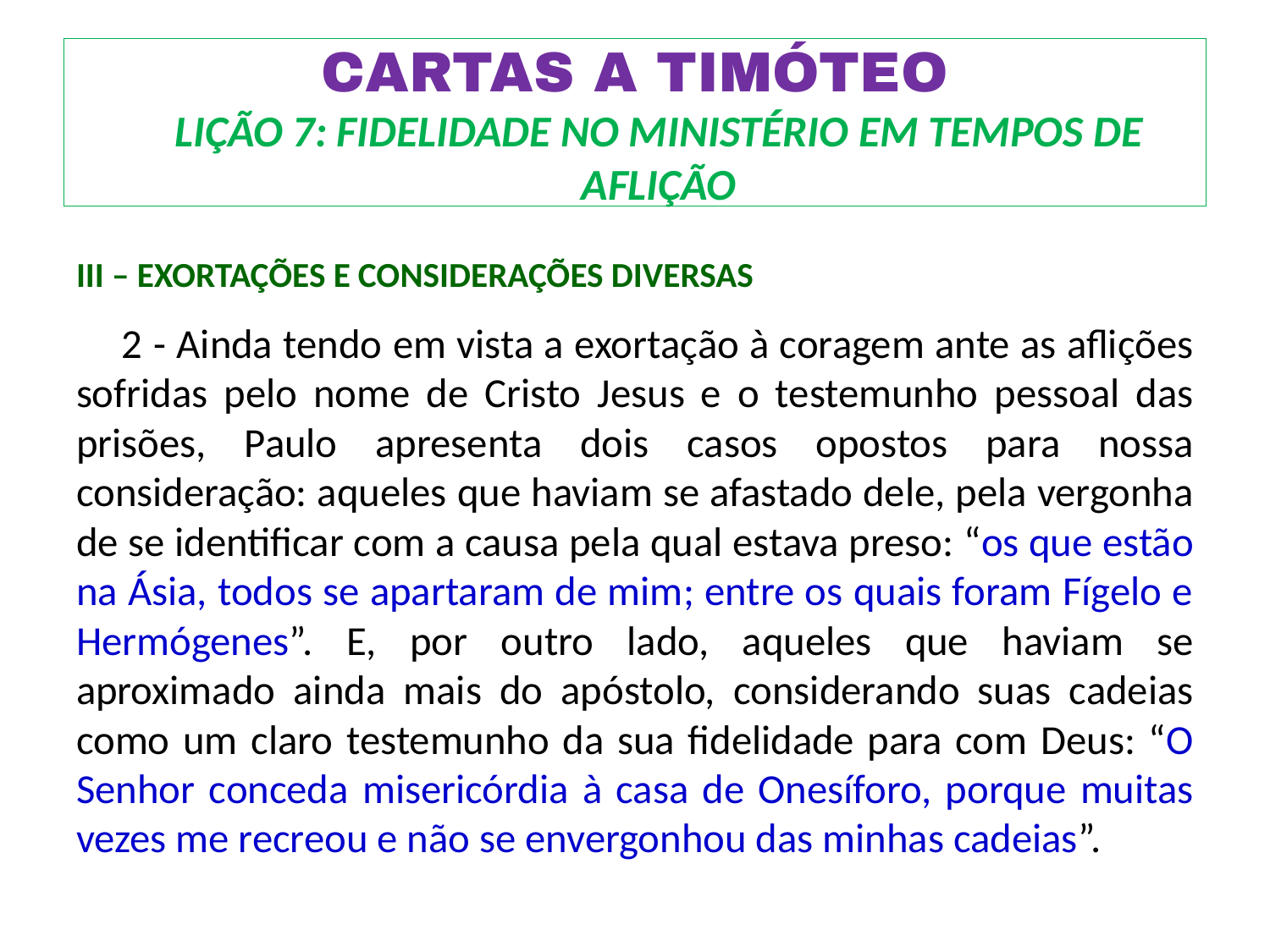

# CARTAS A TIMÓTEO LIÇÃO 7: FIDELIDADE NO MINISTÉRIO EM TEMPOS DE AFLIÇÃO
III – EXORTAÇÕES E CONSIDERAÇÕES DIVERSAS

	2 - Ainda tendo em vista a exortação à coragem ante as aflições sofridas pelo nome de Cristo Jesus e o testemunho pessoal das prisões, Paulo apresenta dois casos opostos para nossa consideração: aqueles que haviam se afastado dele, pela vergonha de se identificar com a causa pela qual estava preso: “os que estão na Ásia, todos se apartaram de mim; entre os quais foram Fígelo e Hermógenes”. E, por outro lado, aqueles que haviam se aproximado ainda mais do apóstolo, considerando suas cadeias como um claro testemunho da sua fidelidade para com Deus: “O Senhor conceda misericórdia à casa de Onesíforo, porque muitas vezes me recreou e não se envergonhou das minhas cadeias”.